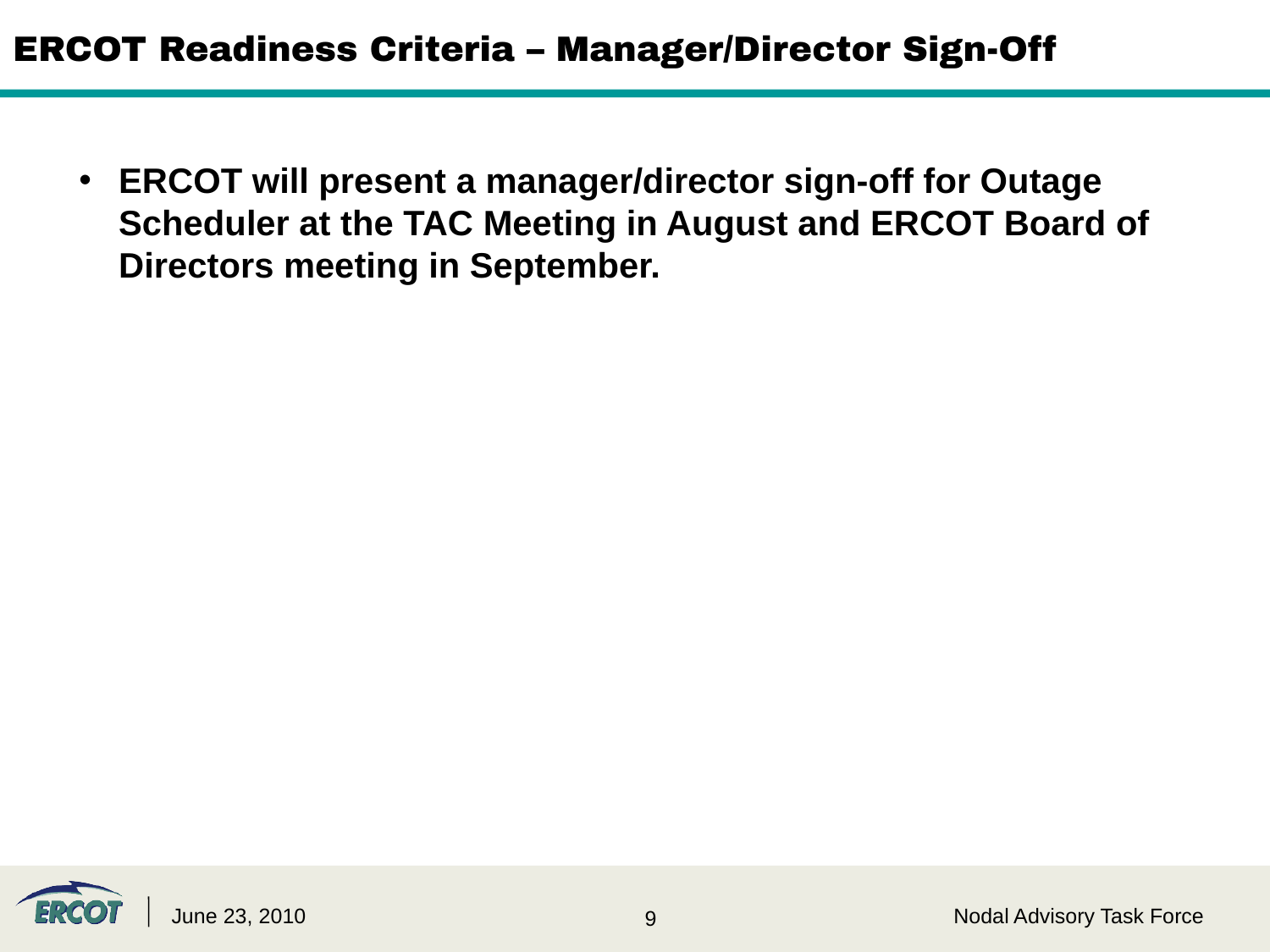

ERCOT Readiness Criteria – Manager/Director Sign-Off
ERCOT will present a manager/director sign-off for Outage Scheduler at the TAC Meeting in August and ERCOT Board of Directors meeting in September.

June 23, 2010
Nodal Advisory Task Force